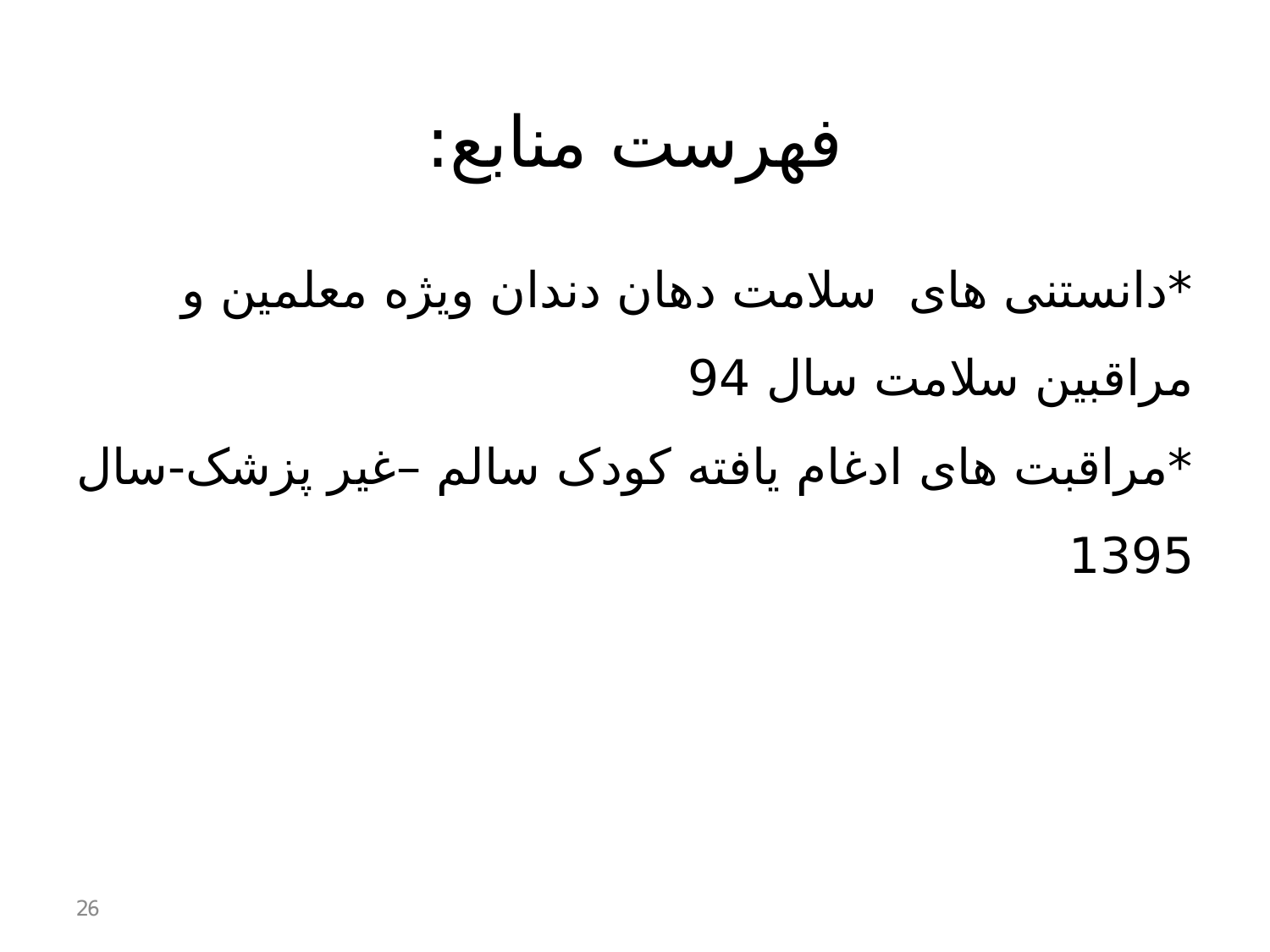

# فهرست منابع:
*دانستنی های  سلامت دهان دندان ویژه معلمین و مراقبین سلامت سال 94
*مراقبت های ادغام یافته کودک سالم –غیر پزشک-سال 1395
26